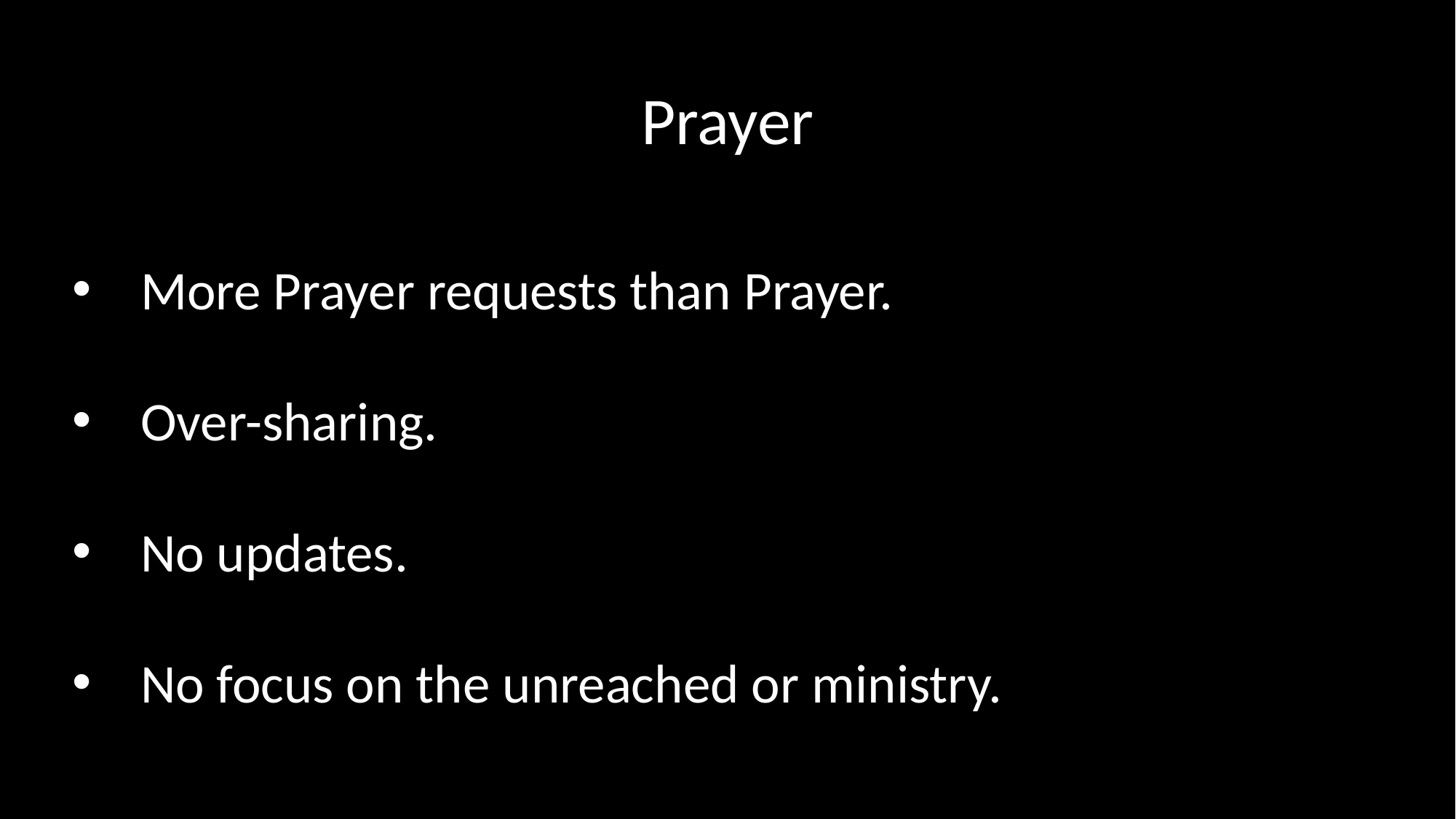

# Prayer
More Prayer requests than Prayer.
Over-sharing.
No updates.
No focus on the unreached or ministry.